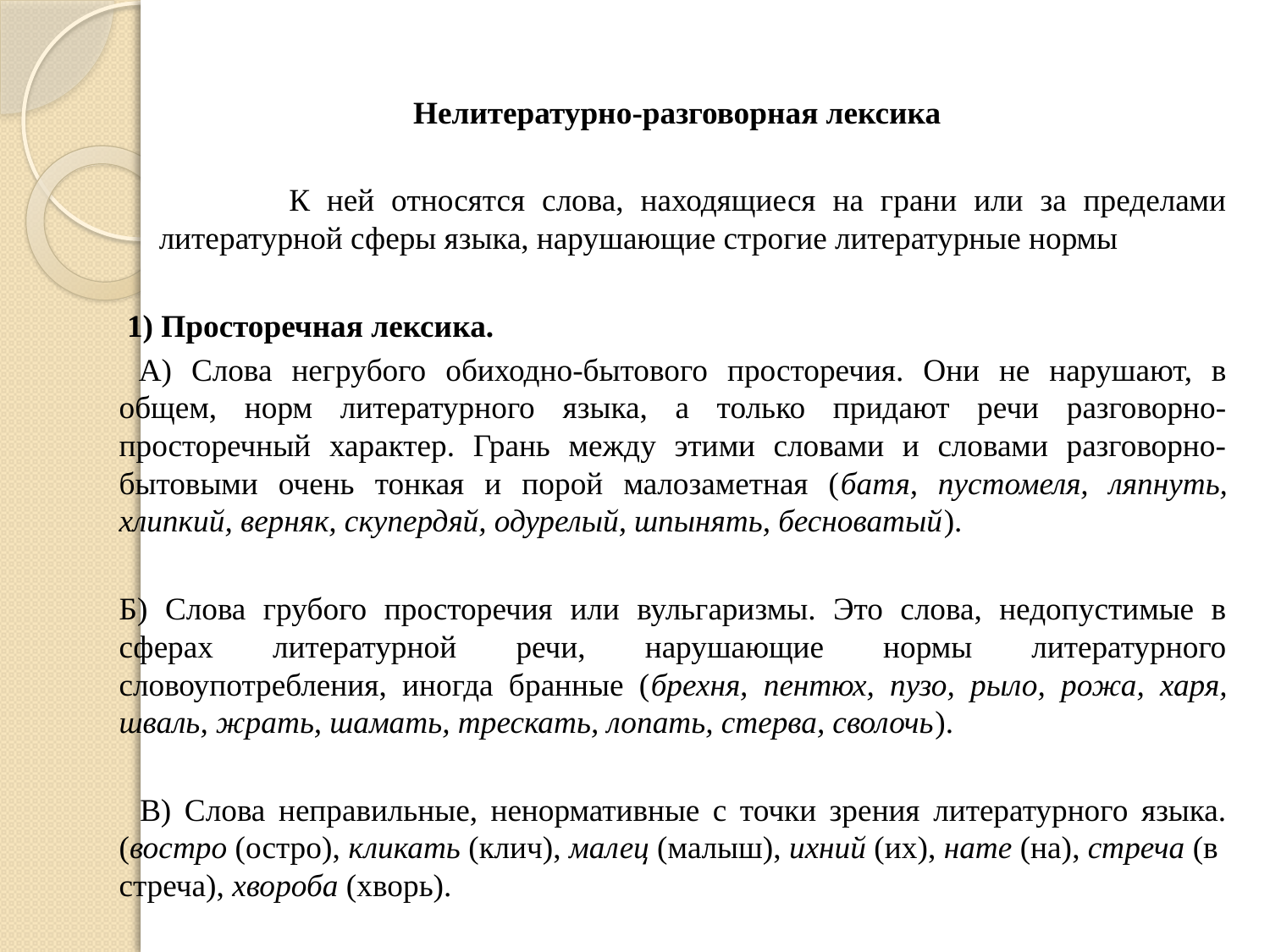

Нелитературно-разговорная лексика

          К ней относятся слова, находящиеся на грани или за пределами литературной сферы языка, нарушающие строгие литературные нормы

 1) Просторечная лексика.
 А) Слова негрубого обиходно-бытового просторечия. Они не нарушают, в общем, норм литературного языка, а только придают речи разговорно-просторечный характер. Грань между этими словами и словами разговорно-бытовыми очень тонкая и порой малозаметная (батя, пустомеля, ляпнуть, хлипкий, верняк, скупердяй, одурелый, шпынять, бесноватый).

Б) Слова грубого просторечия или вульгаризмы. Это слова, недопустимые в сферах литературной речи, нарушающие нормы литературного словоупотребления, иногда бранные (брехня, пентюх, пузо, рыло, рожа, харя, шваль, жрать, шамать, трескать, лопать, стерва, сволочь).

  В) Слова неправильные, ненормативные с точки зрения литературного языка. (востро (остро), кликать (клич), малец (малыш), ихний (их), нате (на), стреча (встреча), хвороба (хворь).